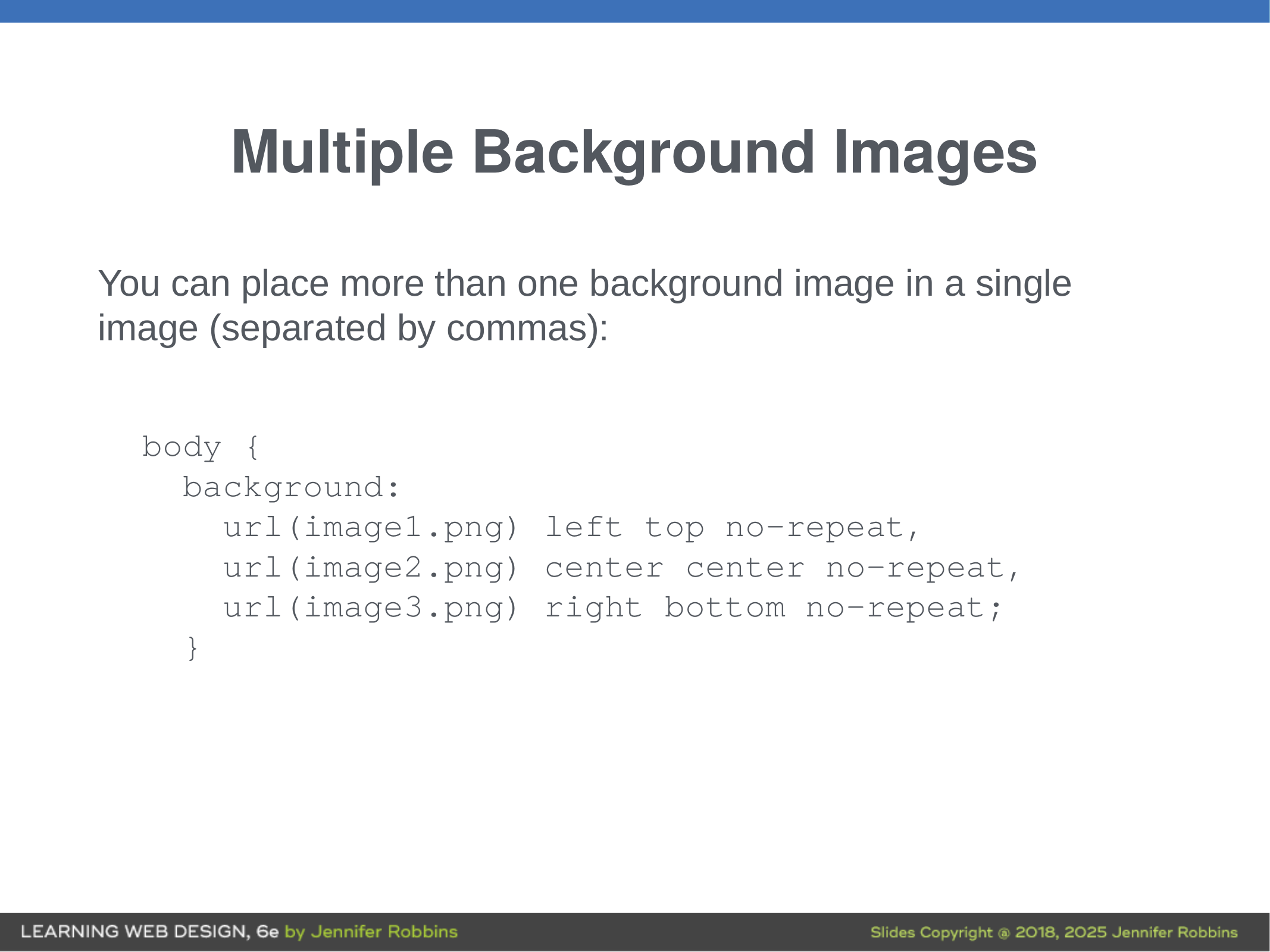

# Multiple Background Images
You can place more than one background image in a single image (separated by commas):
body {
  background:
    url(image1.png) left top no-repeat,
    url(image2.png) center center no-repeat,
    url(image3.png) right bottom no-repeat;
  }